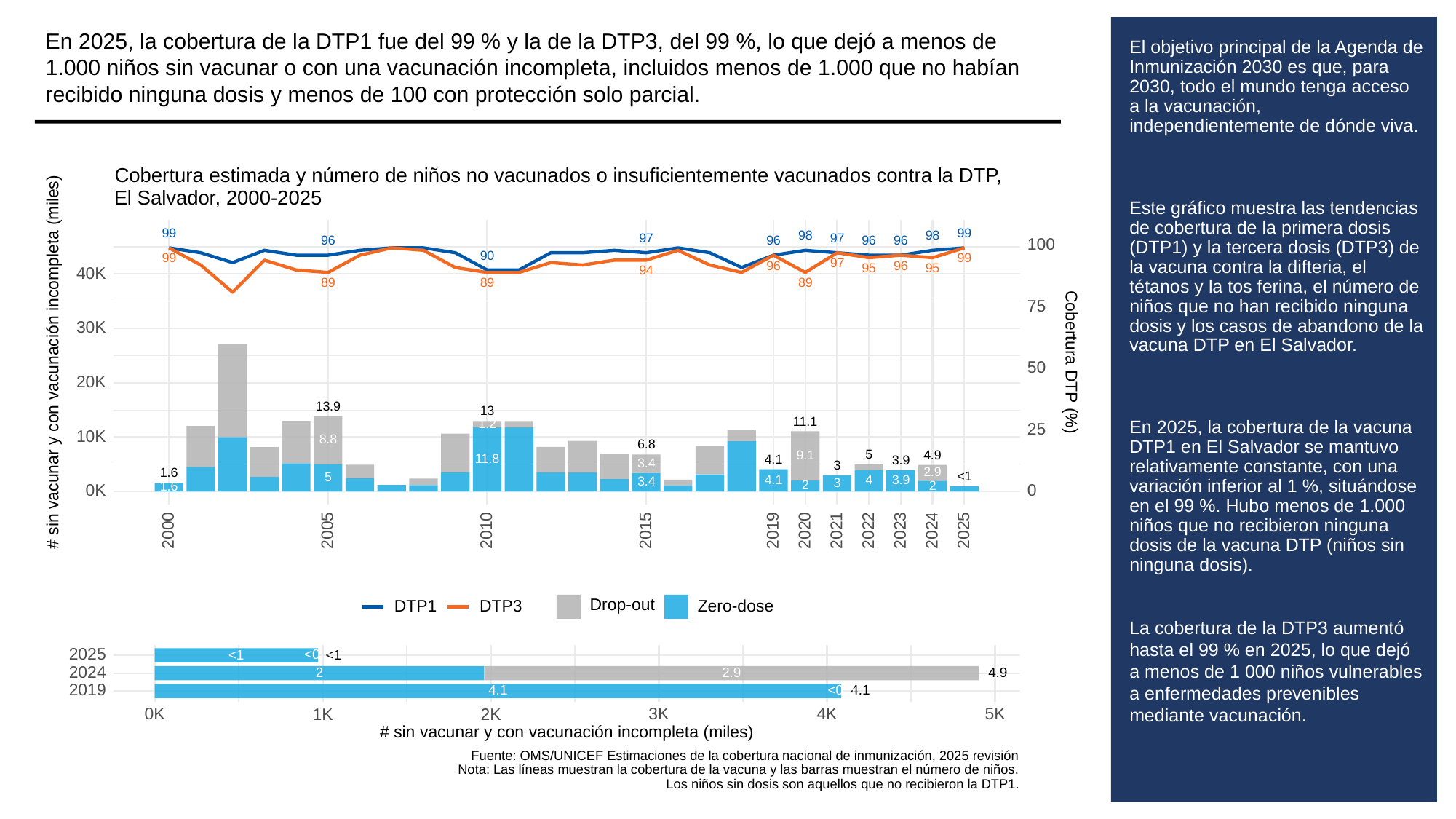

En 2025, la cobertura de la DTP1 fue del 99 % y la de la DTP3, del 99 %, lo que dejó a menos de 1.000 niños sin vacunar o con una vacunación incompleta, incluidos menos de 1.000 que no habían recibido ninguna dosis y menos de 100 con protección solo parcial.
# El objetivo principal de la Agenda de Inmunización 2030 es que, para 2030, todo el mundo tenga acceso a la vacunación, independientemente de dónde viva.

Este gráfico muestra las tendencias de cobertura de la primera dosis (DTP1) y la tercera dosis (DTP3) de la vacuna contra la difteria, el tétanos y la tos ferina, el número de niños que no han recibido ninguna dosis y los casos de abandono de la vacuna DTP en El Salvador.

En 2025, la cobertura de la vacuna DTP1 en El Salvador se mantuvo relativamente constante, con una variación inferior al 1 %, situándose en el 99 %. Hubo menos de 1.000 niños que no recibieron ninguna dosis de la vacuna DTP (niños sin ninguna dosis).

La cobertura de la DTP3 aumentó hasta el 99 % en 2025, lo que dejó a menos de 1 000 niños vulnerables a enfermedades prevenibles mediante vacunación.

Cobertura estimada y número de niños no vacunados o insuficientemente vacunados contra la DTP,
El Salvador, 2000-2025

99
99
98
98
97
97
96
96
96
96
100

90
99
99
97
96
96
95
95
94
40K

89
89
89
75

30K

# sin vacunar y con vacunación incompleta (miles)
Cobertura DTP (%)

50
20K

13.9
13

11.1
1.2

25

10K

8.8

6.8

5
4.9
9.1

11.8
4.1
3.9
3.4
3

2.9
1.6

<1

5

4.1
3.9
4

3.4

3

2
2
1.6

0K
0

2023
2000
2005
2010
2015
2019
2020
2021
2022
2024
2025

Drop-out
DTP3
Zero-dose
DTP1

2025
<0.5
<1
<1

2024
2.9
4.9
2

2019
<0.5
4.1
4.1

3K
0K
5K
1K
2K
4K
# sin vacunar y con vacunación incompleta (miles)
Fuente: OMS/UNICEF Estimaciones de la cobertura nacional de inmunización, 2025 revisión
Nota: Las líneas muestran la cobertura de la vacuna y las barras muestran el número de niños.
Los niños sin dosis son aquellos que no recibieron la DTP1.